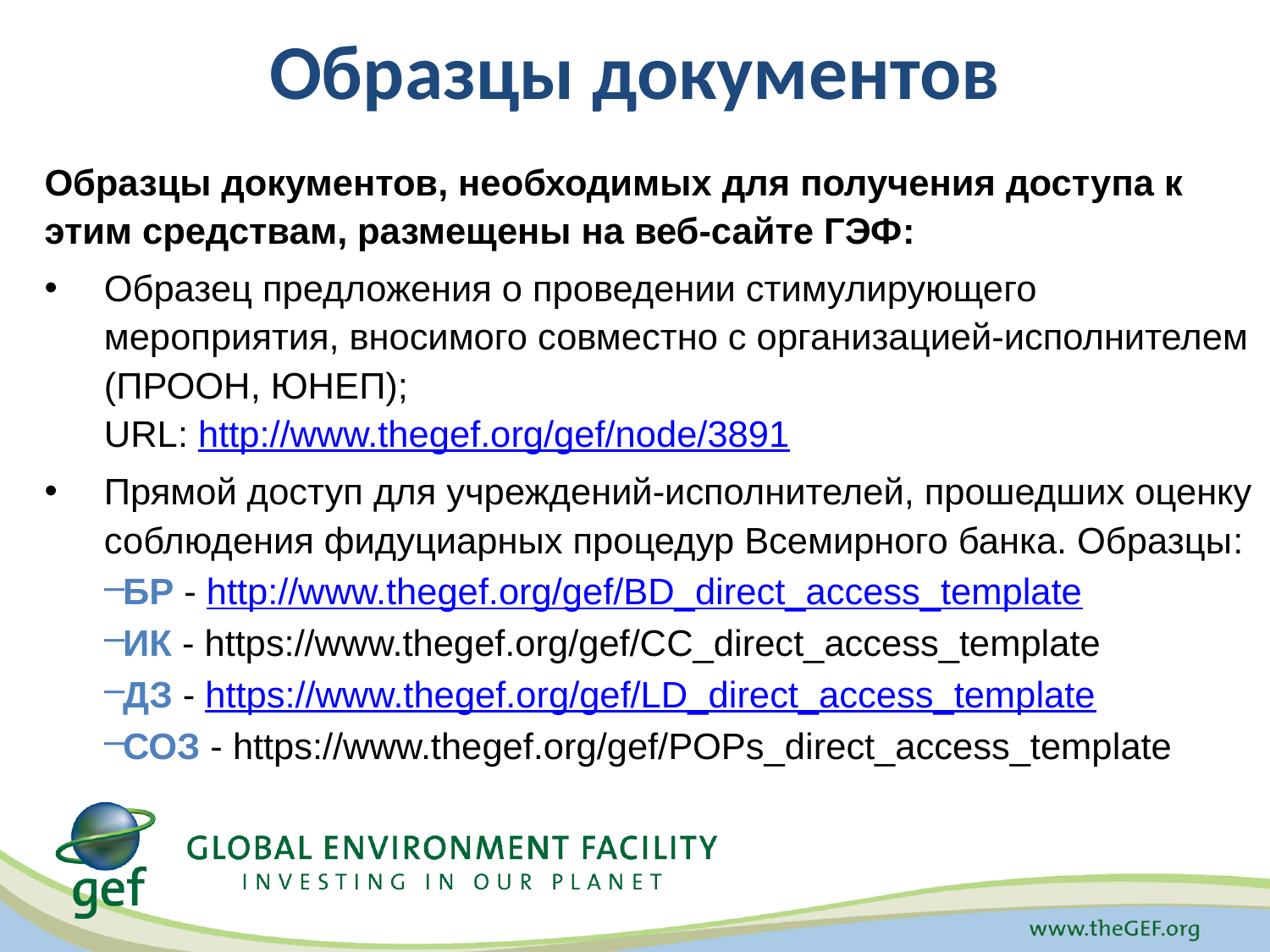

# Образцы документов
Образцы документов, необходимых для получения доступа к этим средствам, размещены на веб-сайте ГЭФ:
Образец предложения о проведении стимулирующего мероприятия, вносимого совместно с организацией-исполнителем (ПРООН, ЮНЕП);
URL: http://www.thegef.org/gef/node/3891
Прямой доступ для учреждений-исполнителей, прошедших оценку соблюдения фидуциарных процедур Всемирного банка. Образцы:
БР - http://www.thegef.org/gef/BD_direct_access_template
ИК - https://www.thegef.org/gef/CC_direct_access_template
ДЗ - https://www.thegef.org/gef/LD_direct_access_template
СОЗ - https://www.thegef.org/gef/POPs_direct_access_template